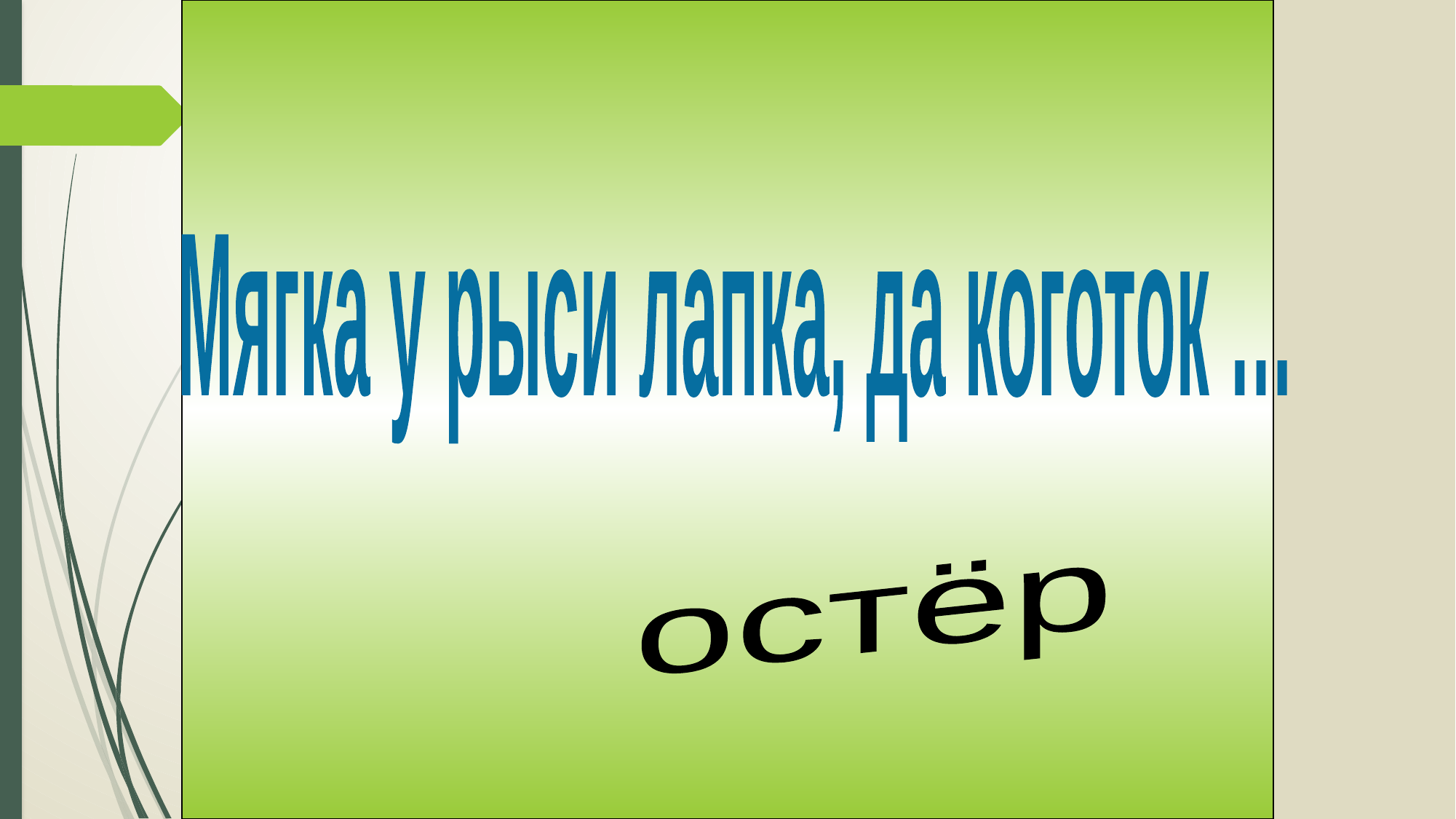

Мягка у рыси лапка, да коготок …
остёр